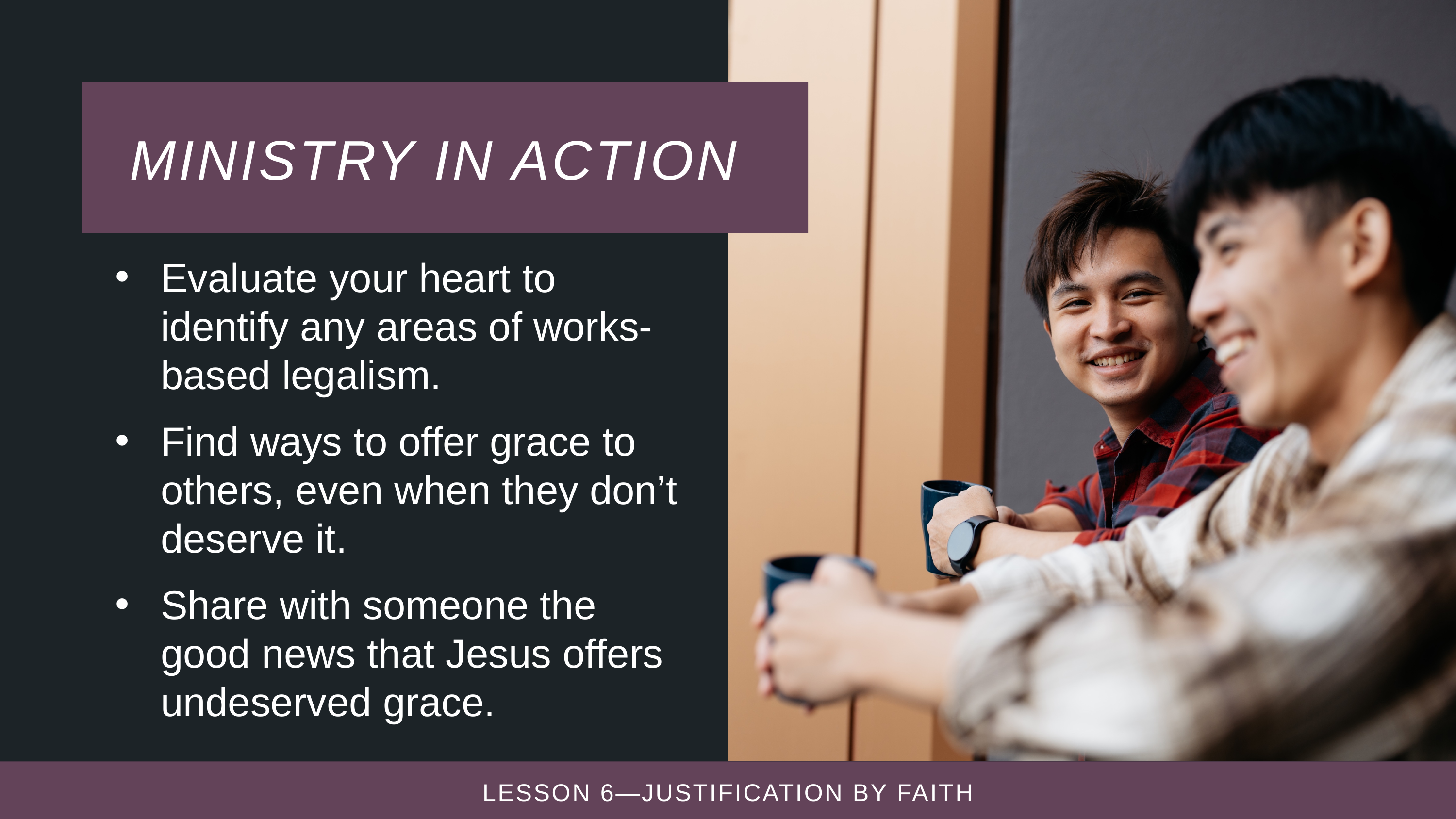

Evaluate your heart to identify any areas of works-based legalism.
Find ways to offer grace to others, even when they don’t deserve it.
Share with someone the good news that Jesus offers undeserved grace.